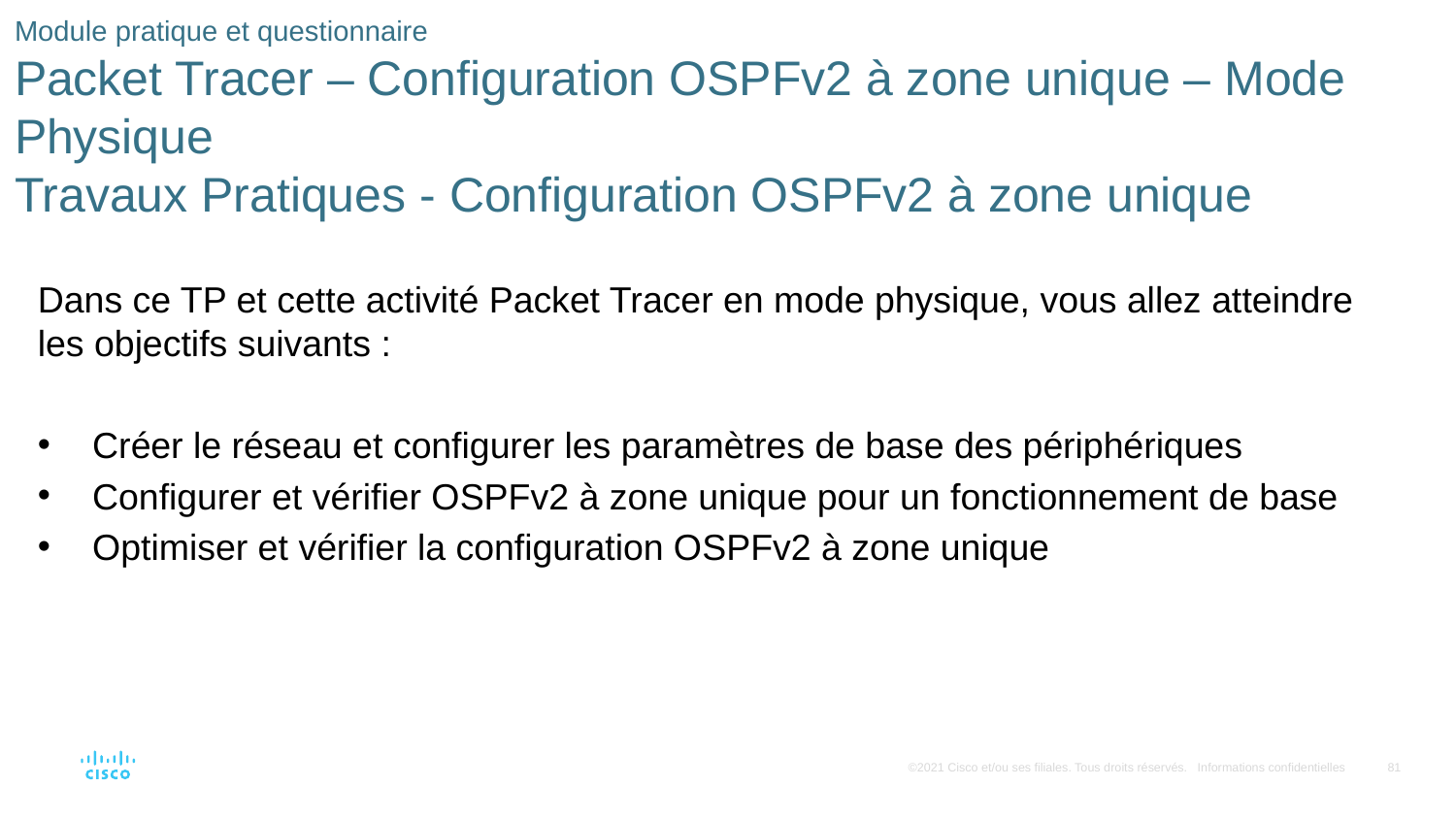

# Module pratique et questionnaire Packet Tracer – Configuration OSPFv2 à zone unique – Mode Physique Travaux Pratiques - Configuration OSPFv2 à zone unique
Dans ce TP et cette activité Packet Tracer en mode physique, vous allez atteindre les objectifs suivants :

Créer le réseau et configurer les paramètres de base des périphériques
Configurer et vérifier OSPFv2 à zone unique pour un fonctionnement de base
Optimiser et vérifier la configuration OSPFv2 à zone unique